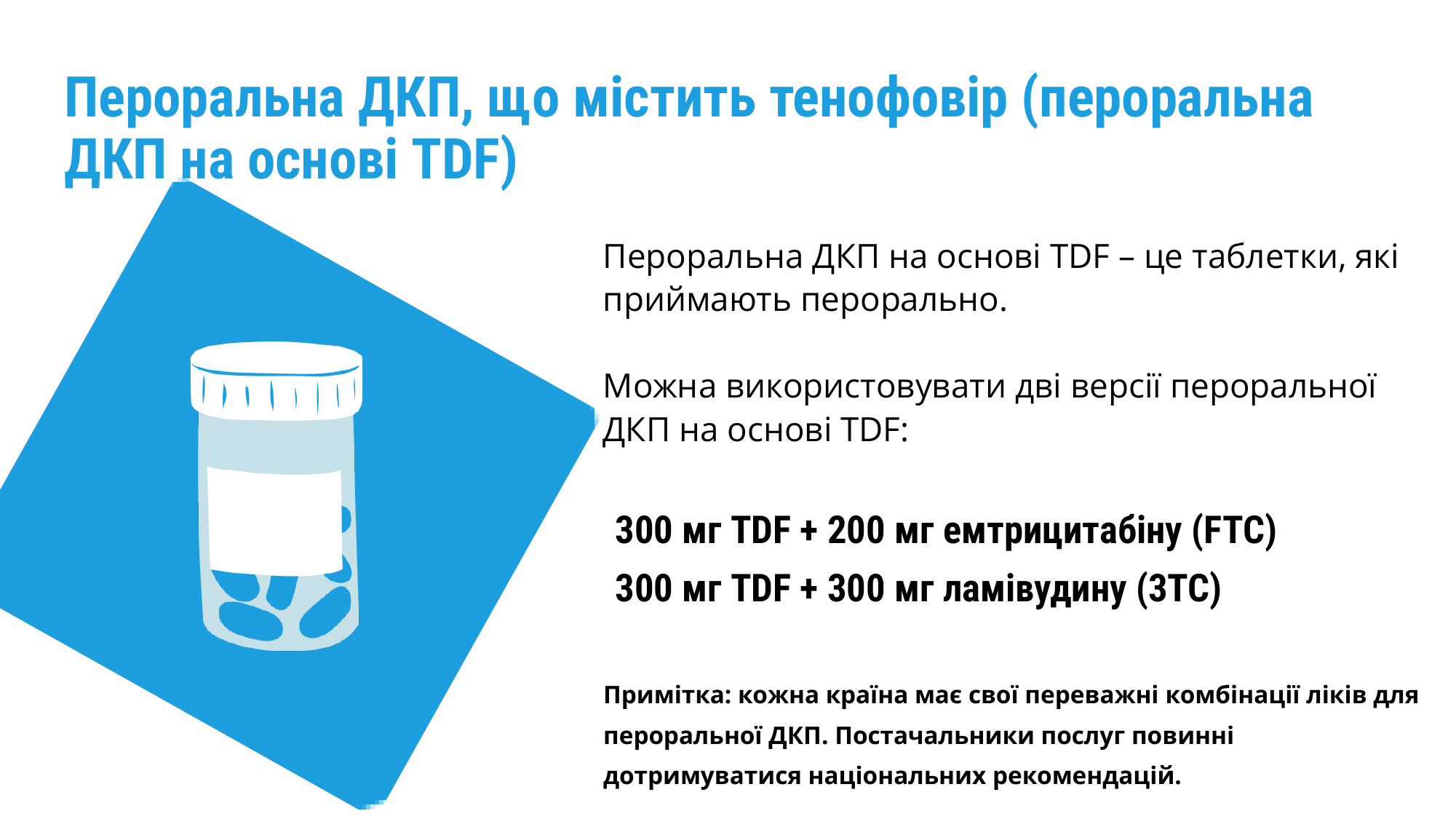

Пероральна ДКП, що містить тенофовір (пероральна ДКП на основі TDF)

Пероральна ДКП на основі TDF – це таблетки, які приймають перорально.

Можна використовувати дві версії пероральної ДКП на основі TDF:

300 мг TDF + 200 мг емтрицитабіну (FTC)
300 мг TDF + 300 мг ламівудину (3TC)
Примітка: кожна країна має свої переважні комбінації ліків для пероральної ДКП. Постачальники послуг повинні дотримуватися національних рекомендацій.